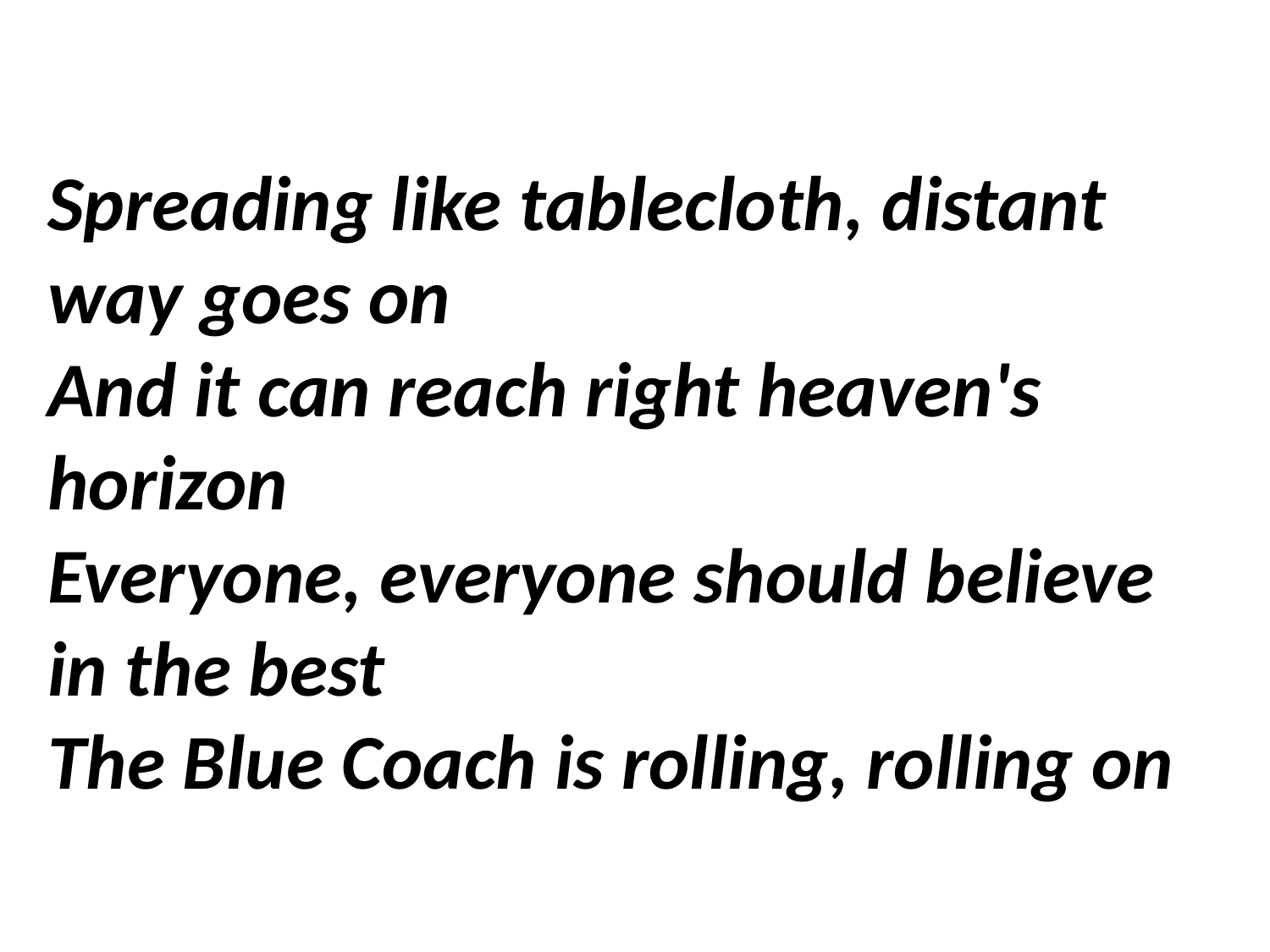

Spreading like tablecloth, distant way goes on
And it can reach right heaven's horizon
Everyone, everyone should believe in the best
The Blue Coach is rolling, rolling on